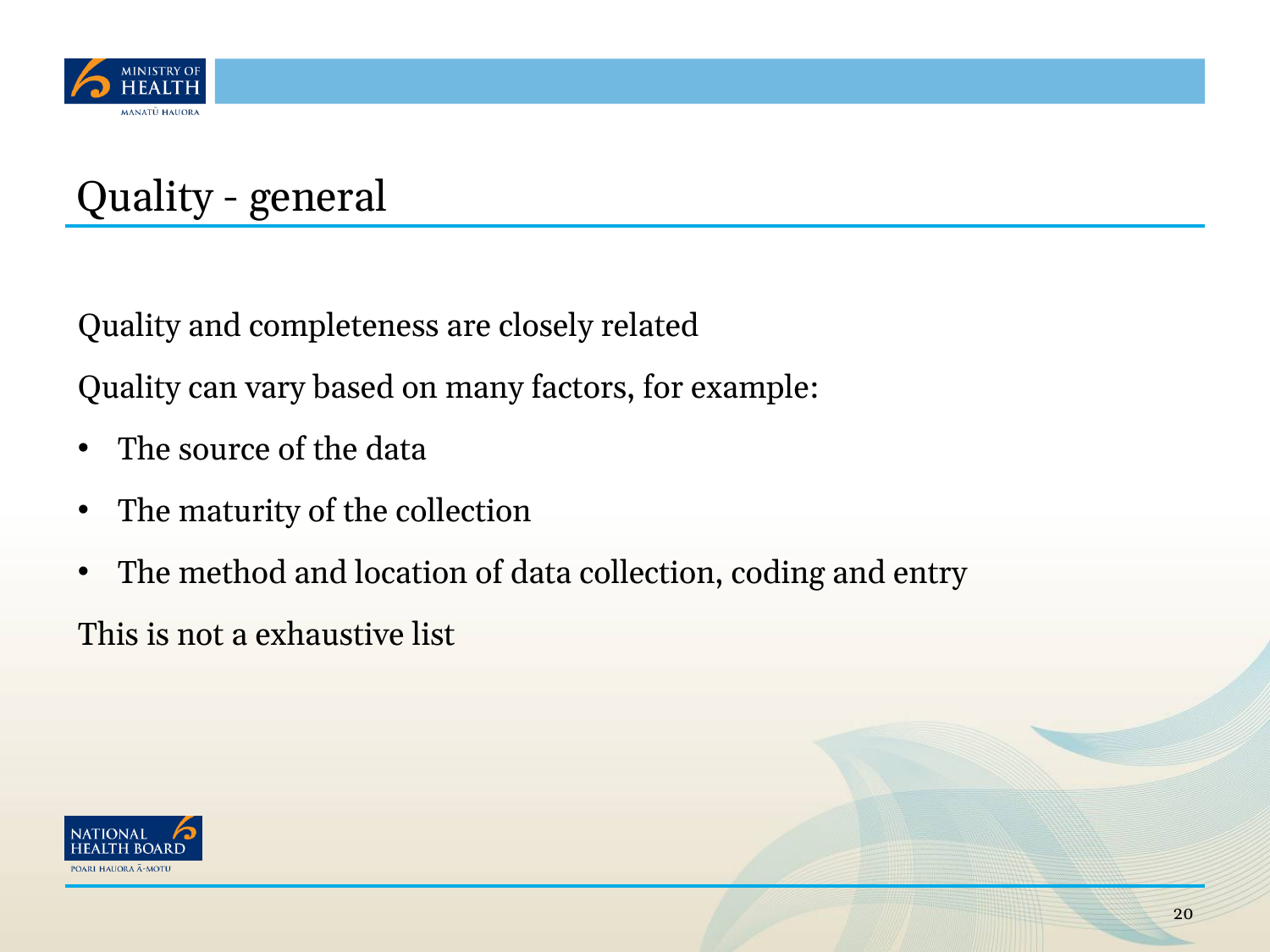

# Quality - general

Quality and completeness are closely related
Quality can vary based on many factors, for example:
The source of the data
The maturity of the collection
The method and location of data collection, coding and entry
This is not a exhaustive list

20